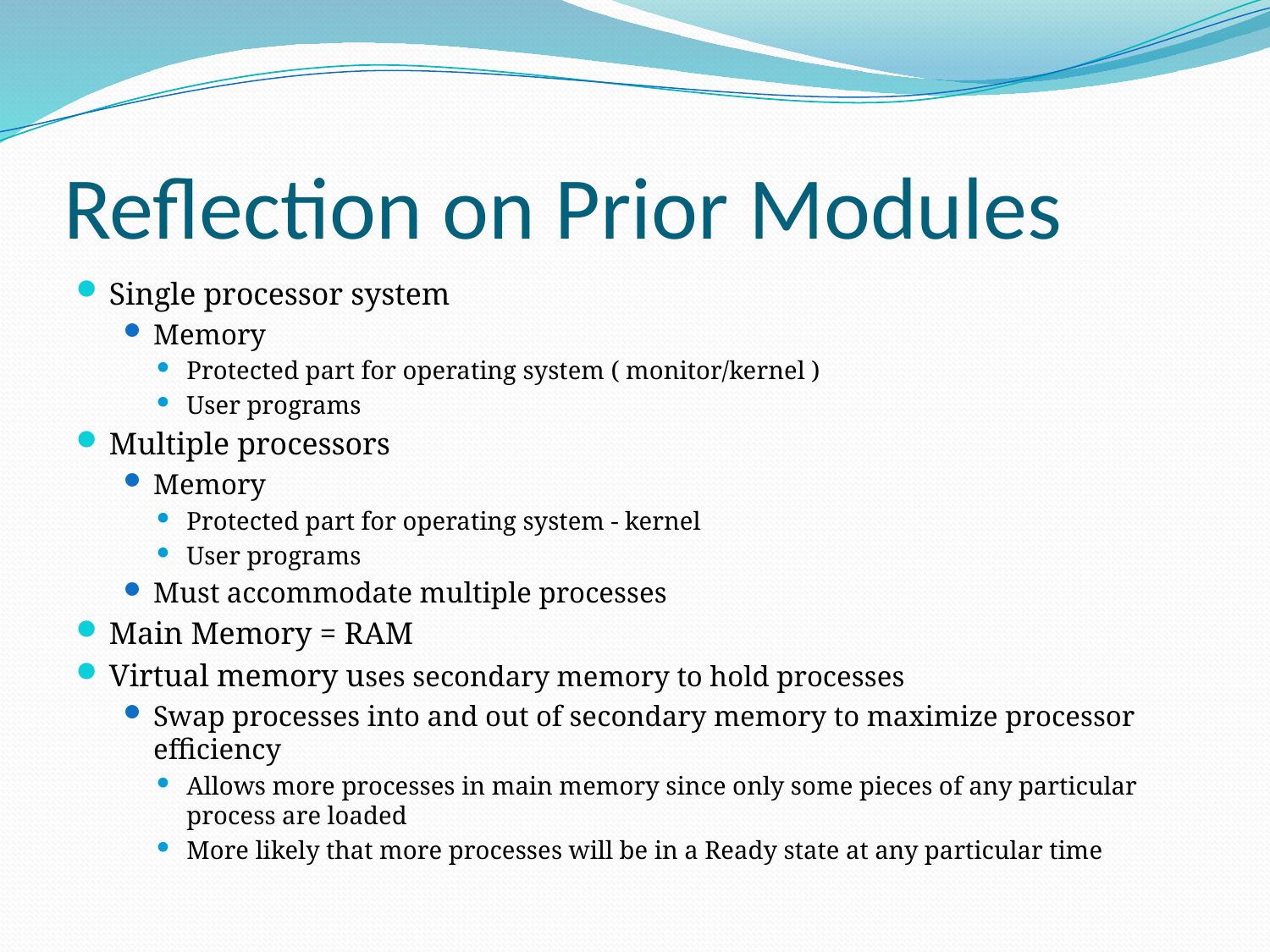

# Reflection on Prior Modules
Single processor system
Memory
Protected part for operating system ( monitor/kernel )
User programs
Multiple processors
Memory
Protected part for operating system - kernel
User programs
Must accommodate multiple processes
Main Memory = RAM
Virtual memory uses secondary memory to hold processes
Swap processes into and out of secondary memory to maximize processor efficiency
Allows more processes in main memory since only some pieces of any particular process are loaded
More likely that more processes will be in a Ready state at any particular time